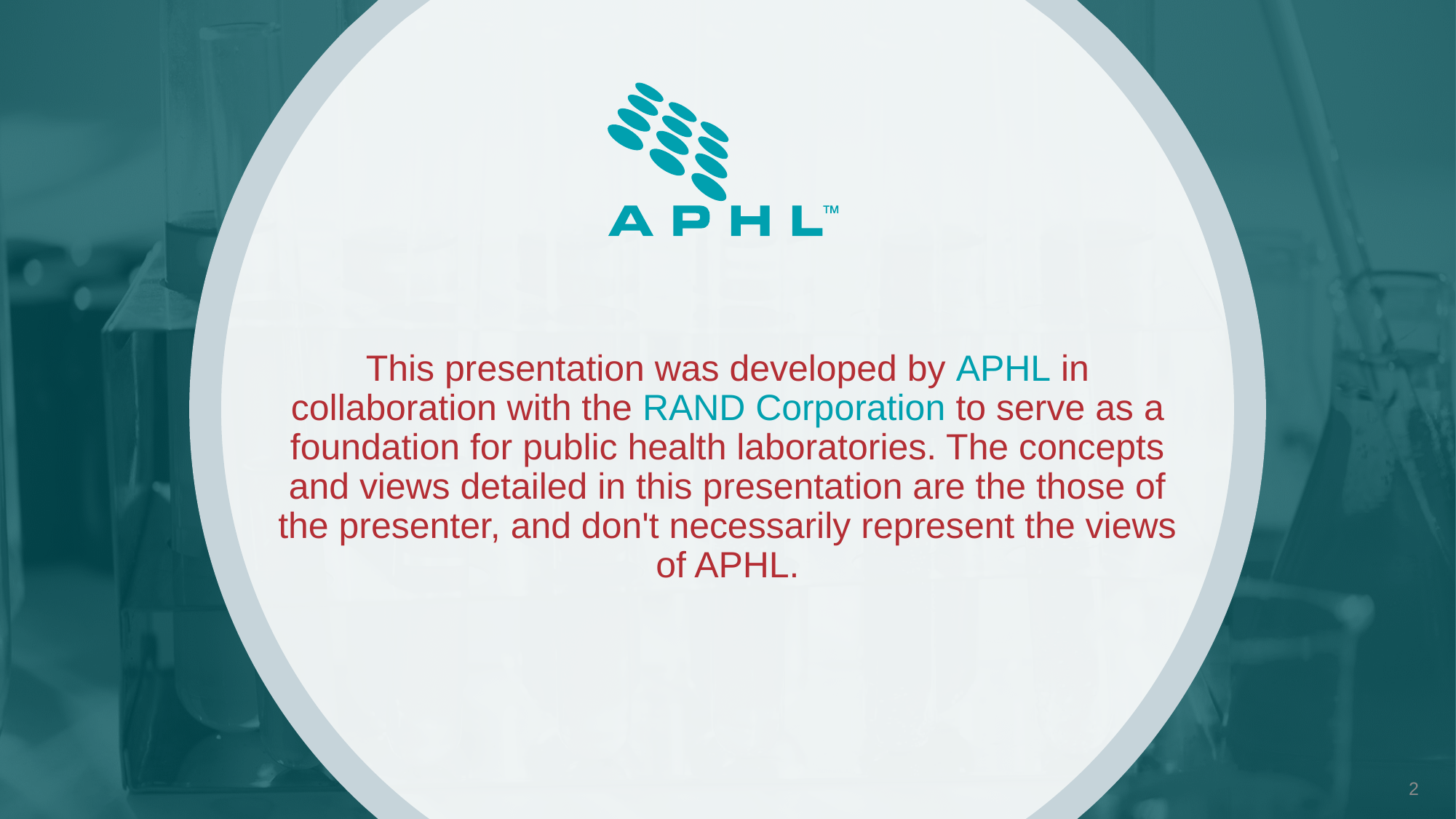

# This presentation was developed by APHL in collaboration with the RAND Corporation to serve as a foundation for public health laboratories. The concepts and views detailed in this presentation are the those of the presenter, and don't necessarily represent the views of APHL.
2